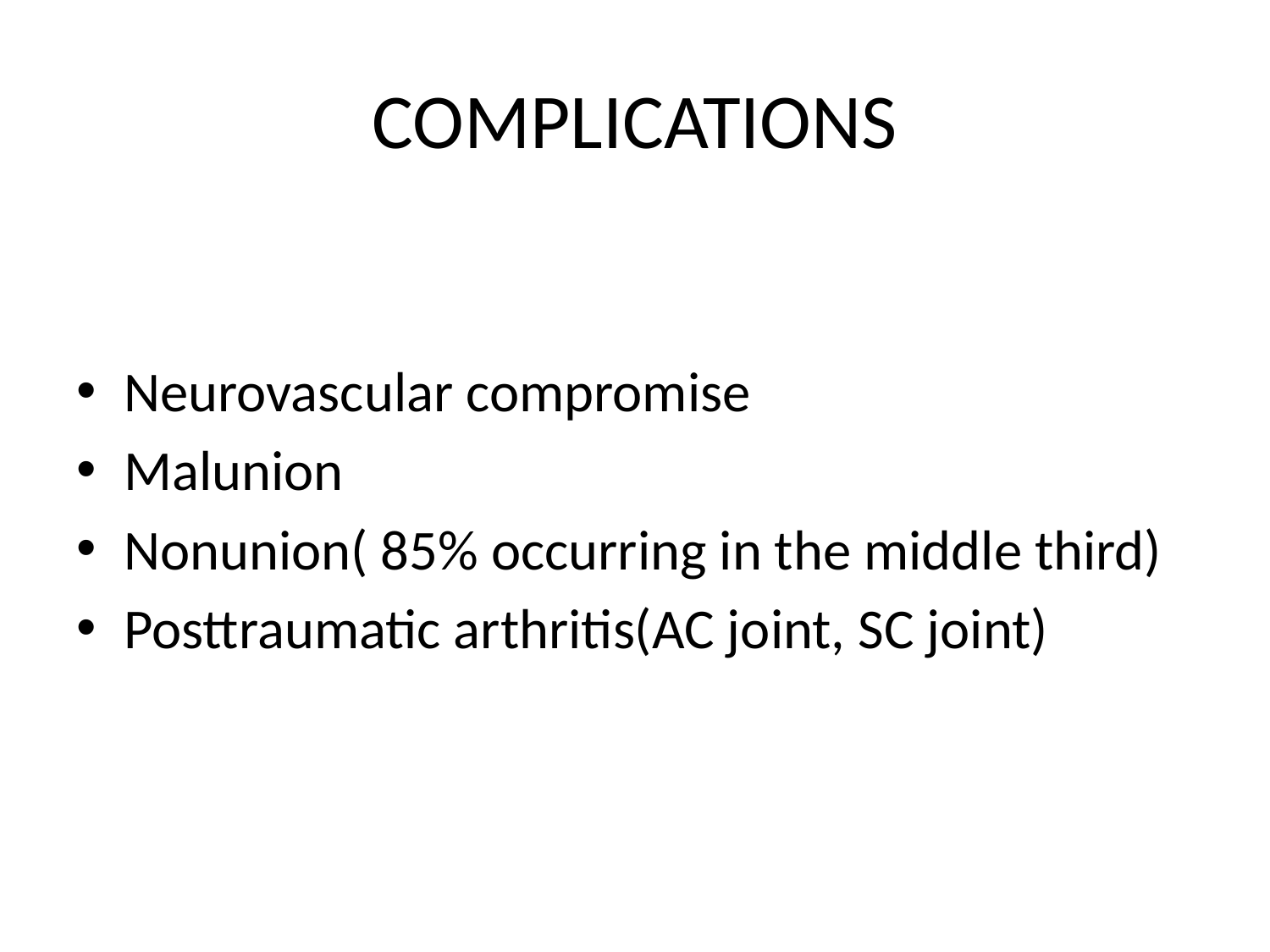

# COMPLICATIONS
Neurovascular compromise
Malunion
Nonunion( 85% occurring in the middle third)
Posttraumatic arthritis(AC joint, SC joint)